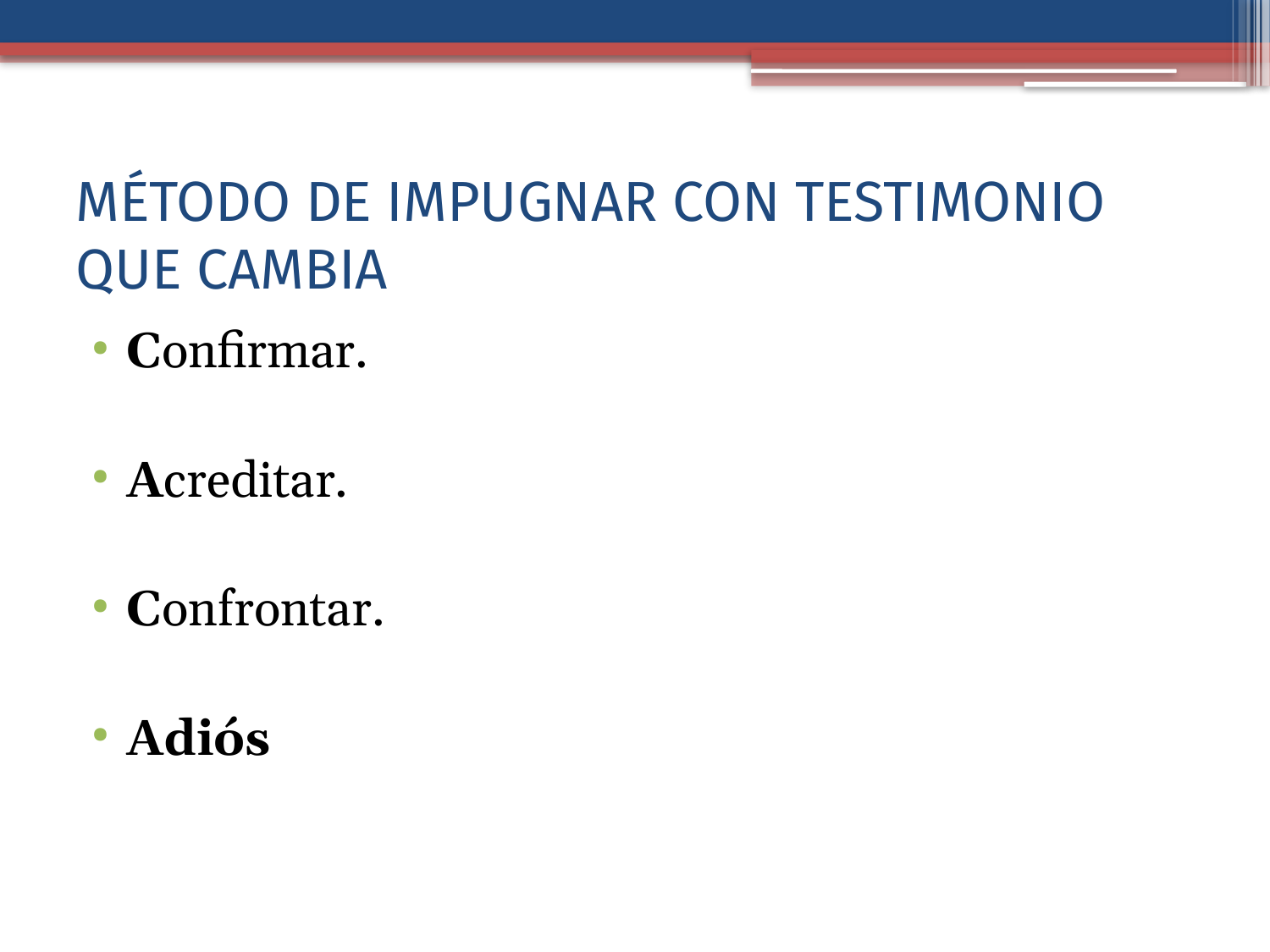

# MÉTODO DE IMPUGNAR CON TESTIMONIO QUE CAMBIA
Confirmar.

Acreditar.

Confrontar.

Adiós